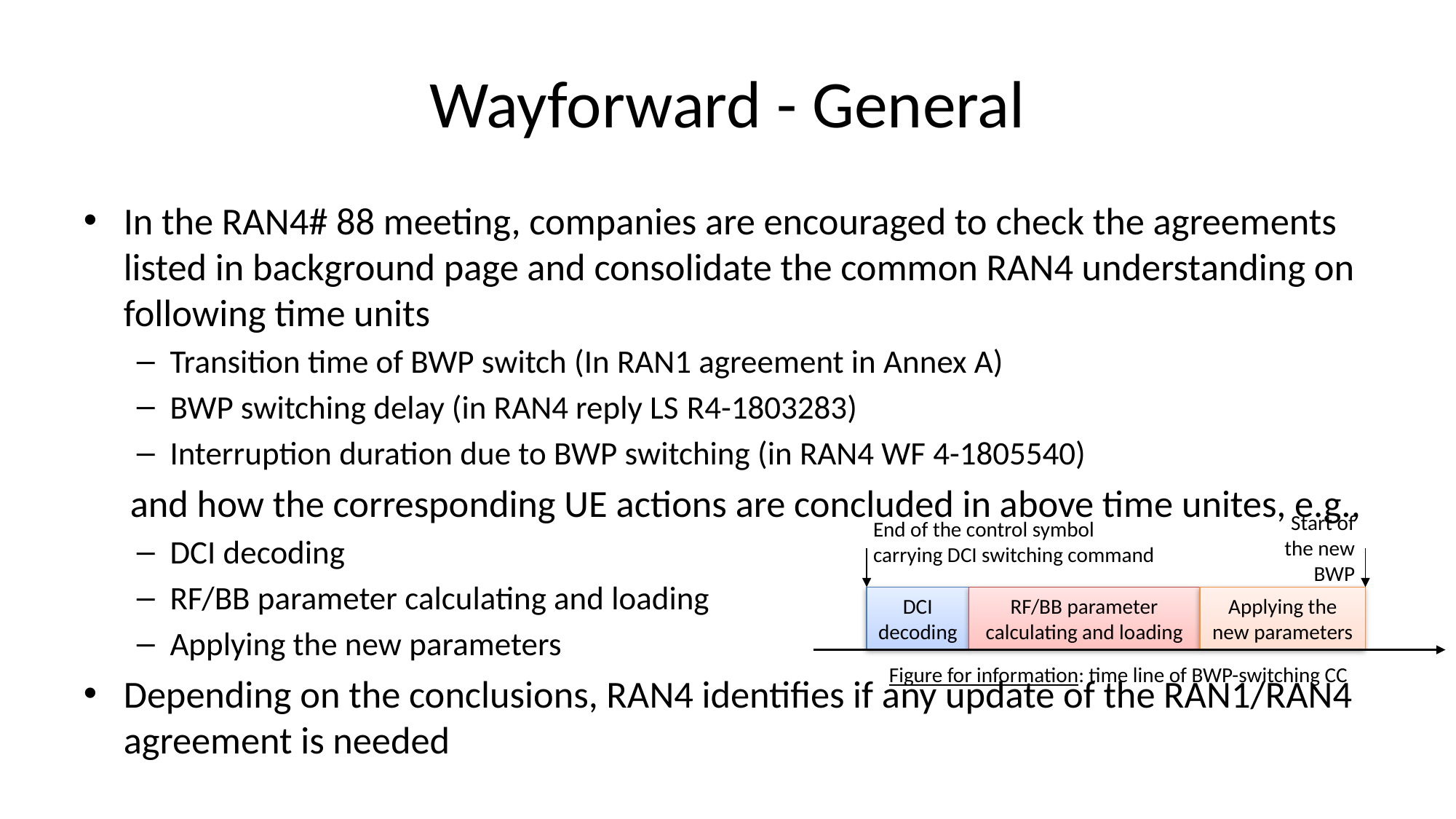

# Wayforward - General
In the RAN4# 88 meeting, companies are encouraged to check the agreements listed in background page and consolidate the common RAN4 understanding on following time units
Transition time of BWP switch (In RAN1 agreement in Annex A)
BWP switching delay (in RAN4 reply LS R4-1803283)
Interruption duration due to BWP switching (in RAN4 WF 4-1805540)
and how the corresponding UE actions are concluded in above time unites, e.g.,
DCI decoding
RF/BB parameter calculating and loading
Applying the new parameters
Depending on the conclusions, RAN4 identifies if any update of the RAN1/RAN4 agreement is needed

Start of the new BWP
End of the control symbol carrying DCI switching command
RF/BB parameter calculating and loading
Applying the new parameters
DCI decoding
Figure for information: time line of BWP-switching CC